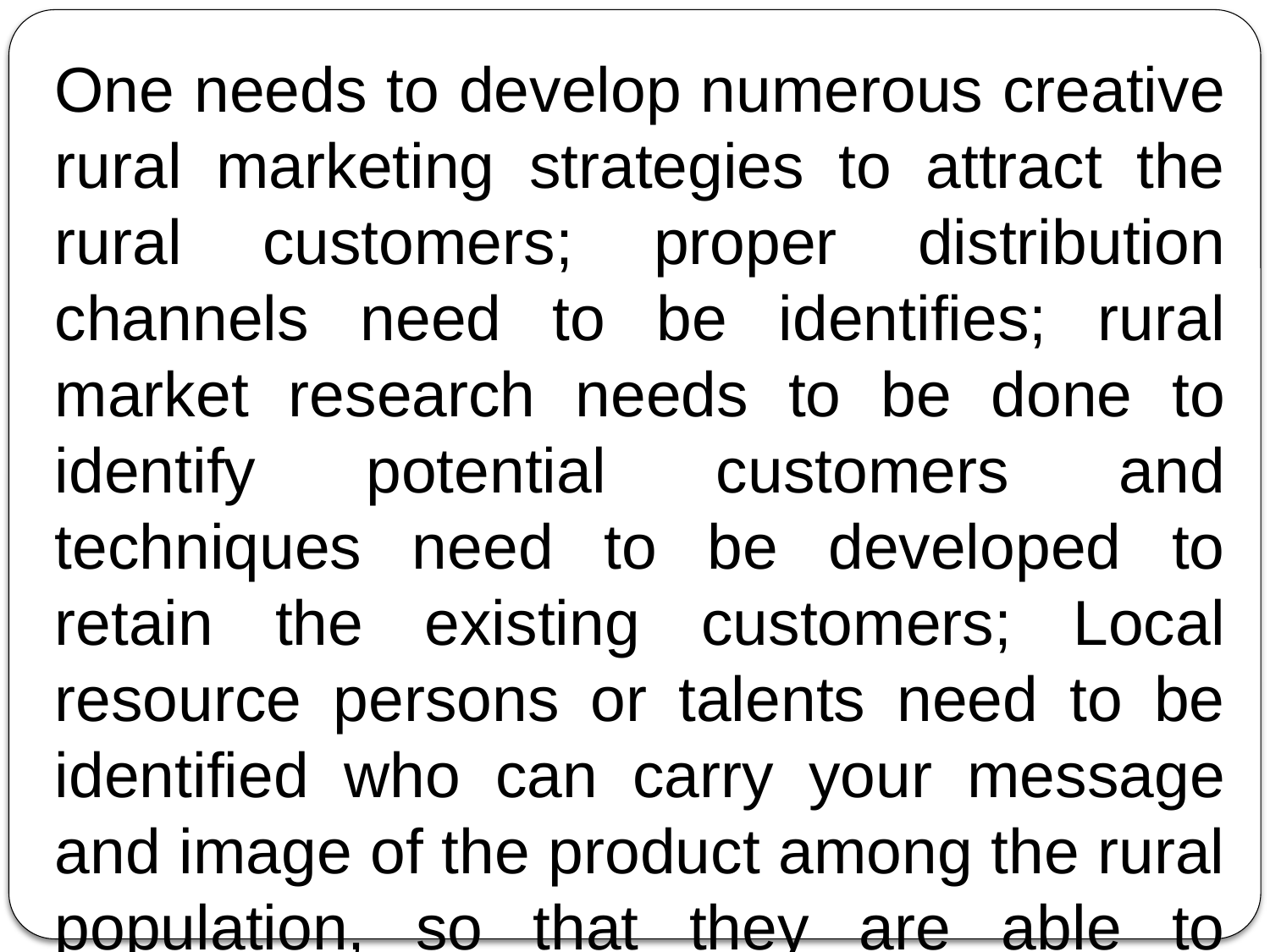

One needs to develop numerous creative rural marketing strategies to attract the rural customers; proper distribution channels need to be identifies; rural market research needs to be done to identify potential customers and techniques need to be developed to retain the existing customers; Local resource persons or talents need to be identified who can carry your message and image of the product among the rural population, so that they are able to identify with your product or services.